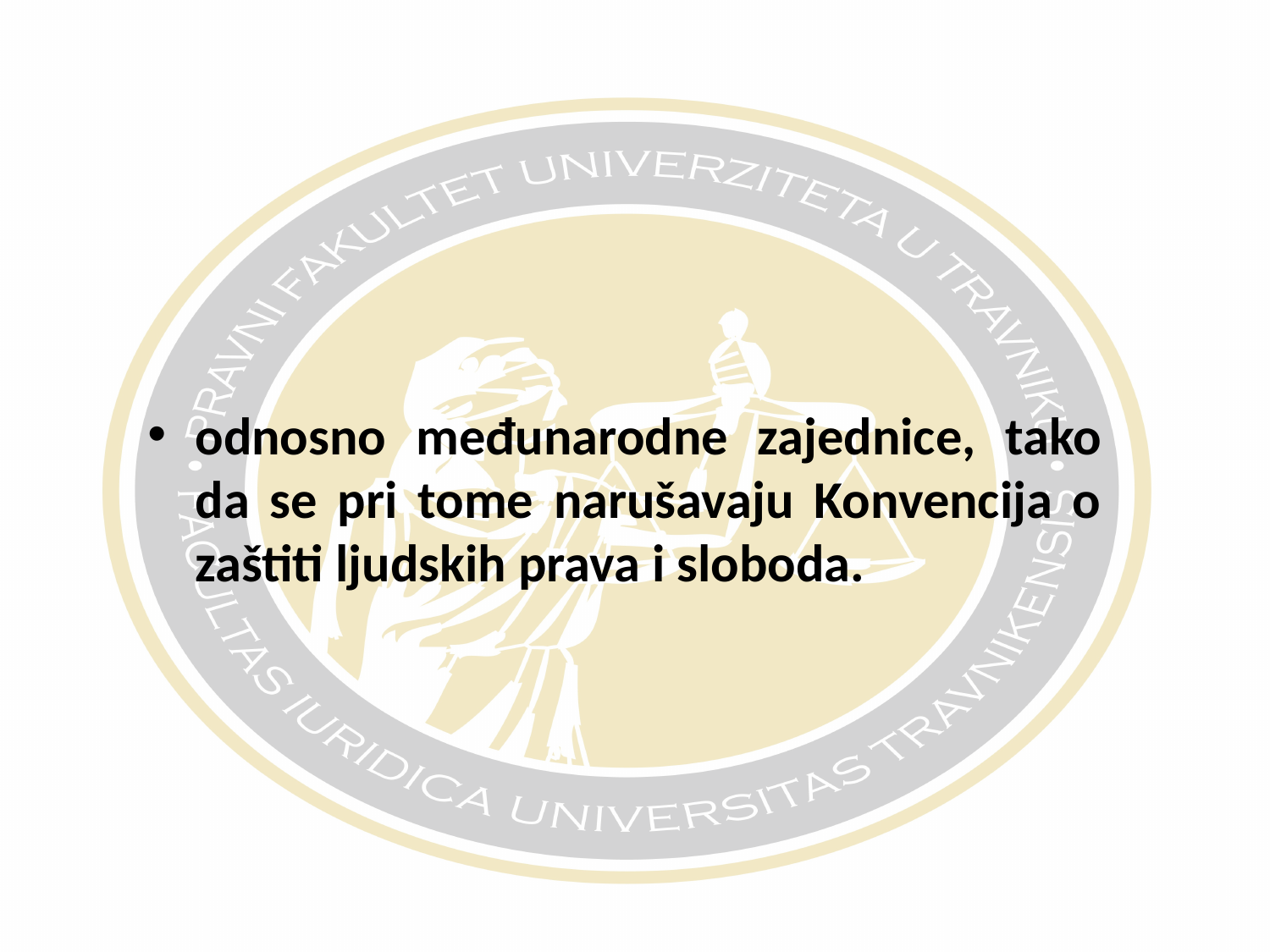

#
odnosno međunarodne zajednice, tako da se pri tome narušavaju Konvencija o zaštiti ljudskih prava i sloboda.